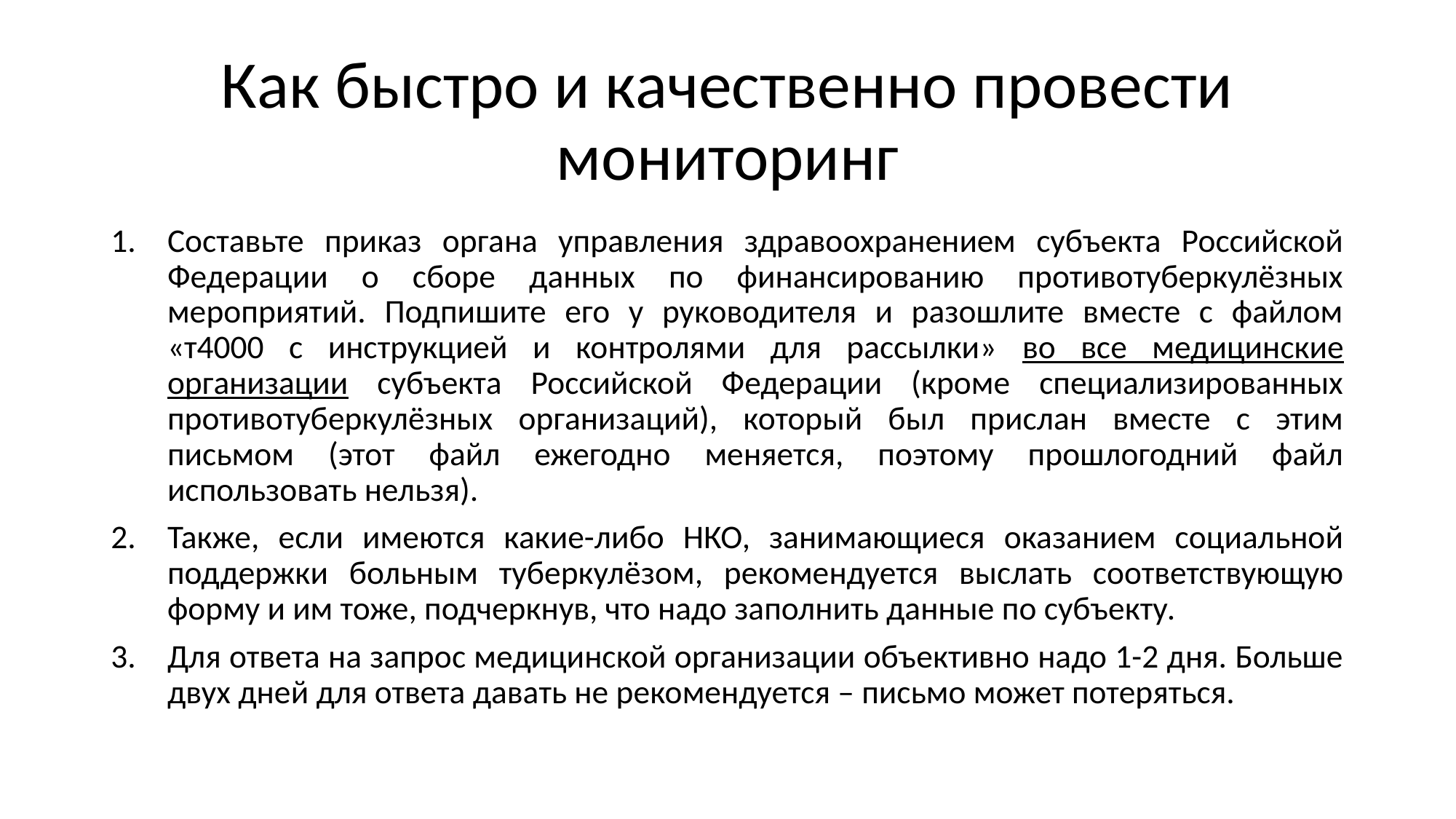

# Как быстро и качественно провести мониторинг
Составьте приказ органа управления здравоохранением субъекта Российской Федерации о сборе данных по финансированию противотуберкулёзных мероприятий. Подпишите его у руководителя и разошлите вместе с файлом «т4000 с инструкцией и контролями для рассылки» во все медицинские организации субъекта Российской Федерации (кроме специализированных противотуберкулёзных организаций), который был прислан вместе с этим письмом (этот файл ежегодно меняется, поэтому прошлогодний файл использовать нельзя).
Также, если имеются какие-либо НКО, занимающиеся оказанием социальной поддержки больным туберкулёзом, рекомендуется выслать соответствующую форму и им тоже, подчеркнув, что надо заполнить данные по субъекту.
Для ответа на запрос медицинской организации объективно надо 1-2 дня. Больше двух дней для ответа давать не рекомендуется – письмо может потеряться.